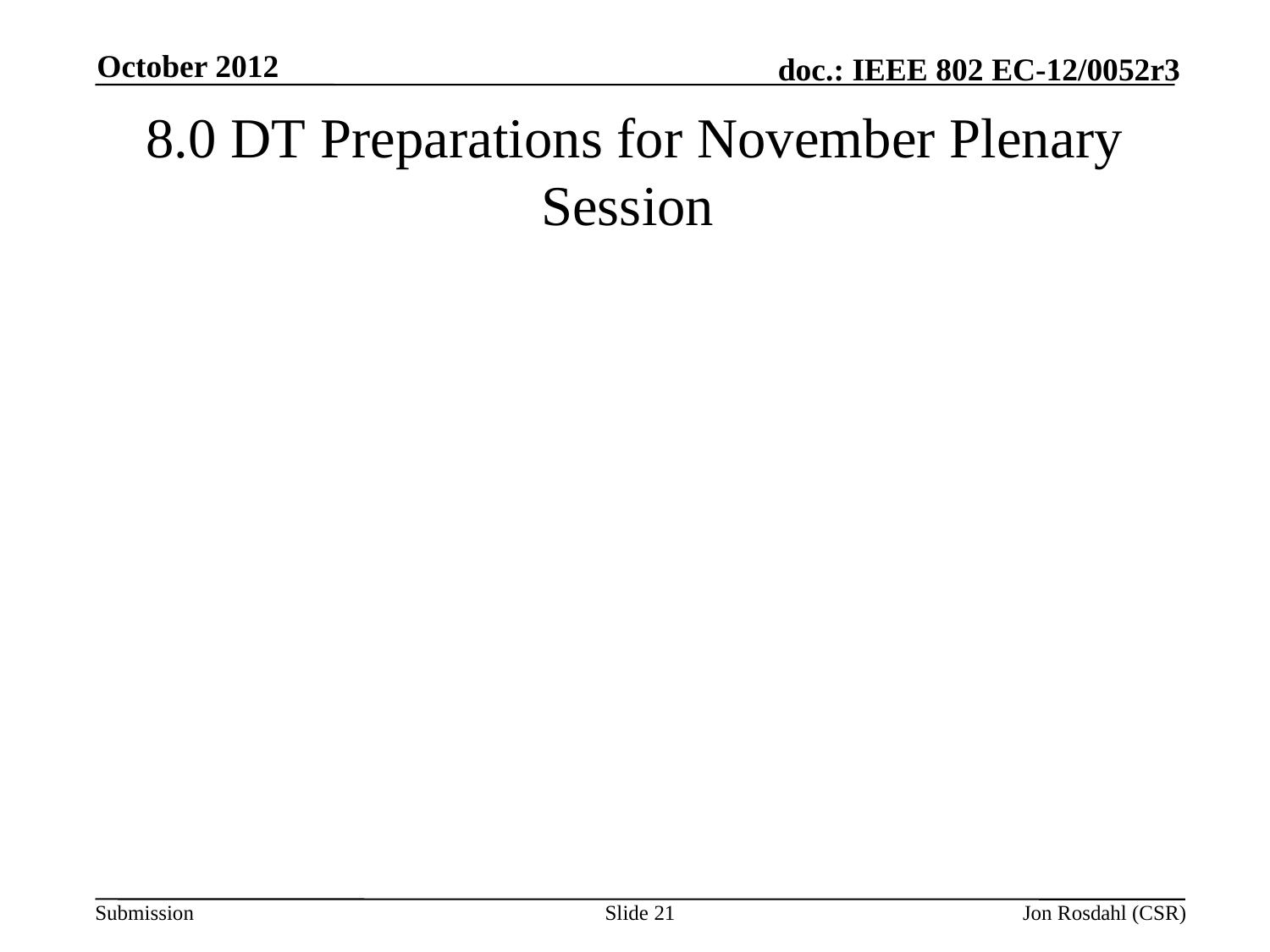

October 2012
# 8.0 DT Preparations for November Plenary Session

Slide 21
Jon Rosdahl (CSR)